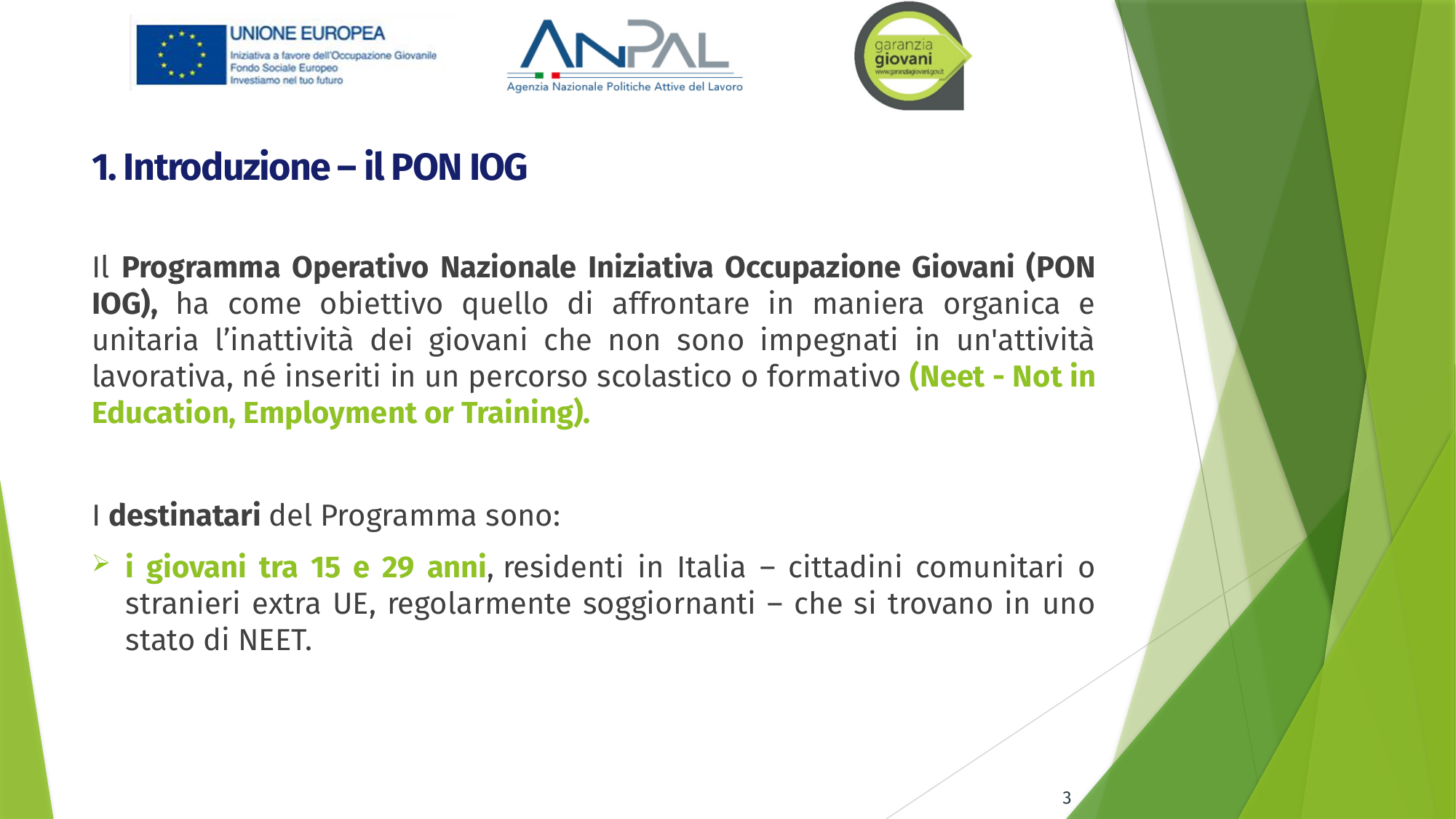

# 1. Introduzione – il PON IOG
Il Programma Operativo Nazionale Iniziativa Occupazione Giovani (PON IOG), ha come obiettivo quello di affrontare in maniera organica e unitaria l’inattività dei giovani che non sono impegnati in un'attività lavorativa, né inseriti in un percorso scolastico o formativo (Neet - Not in Education, Employment or Training).

I destinatari del Programma sono:
i giovani tra 15 e 29 anni, residenti in Italia – cittadini comunitari o stranieri extra UE, regolarmente soggiornanti – che si trovano in uno stato di NEET.